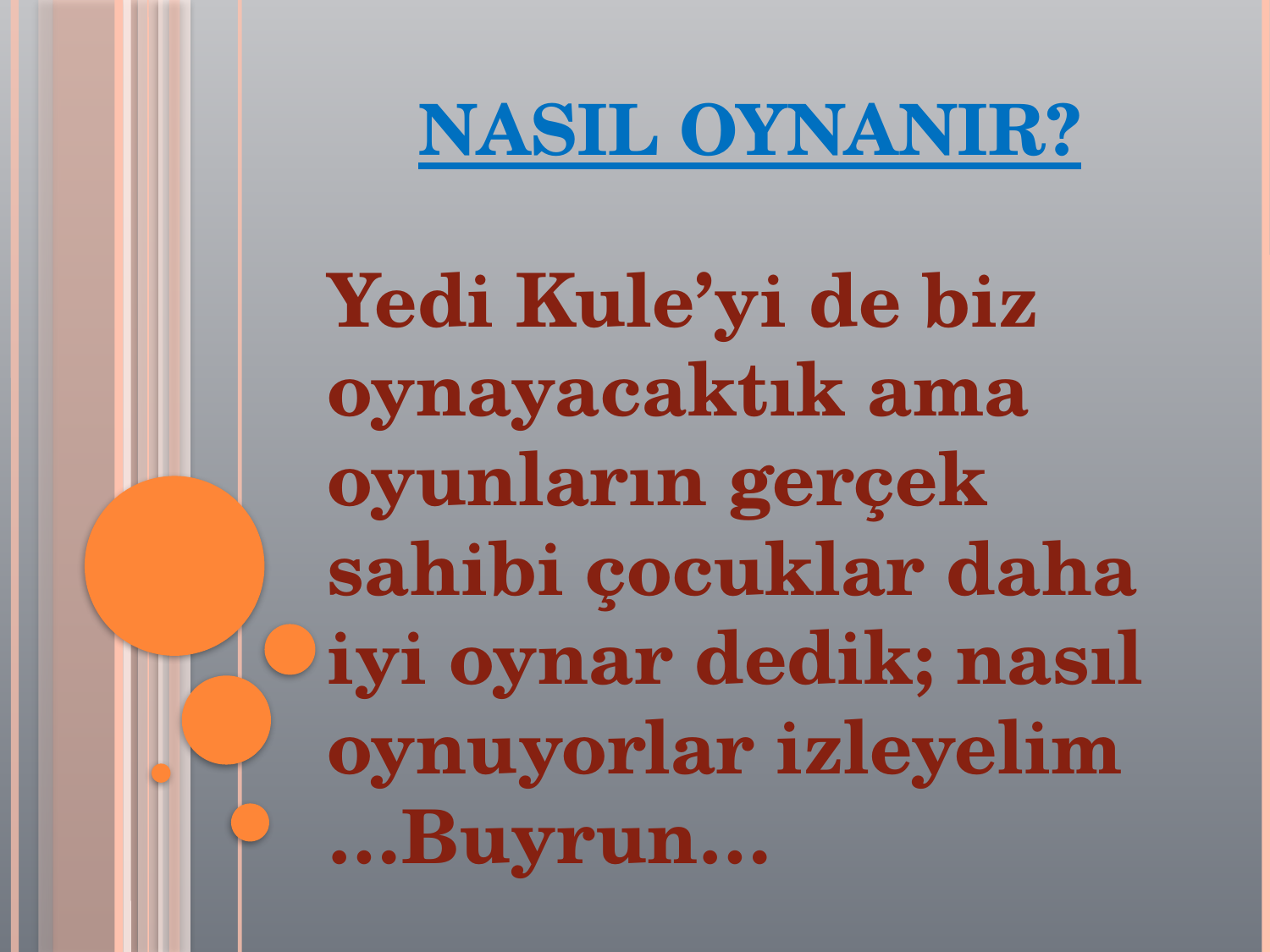

# NASIL OYNANIR?
Yedi Kule’yi de biz oynayacaktık ama oyunların gerçek sahibi çocuklar daha iyi oynar dedik; nasıl oynuyorlar izleyelim …Buyrun…